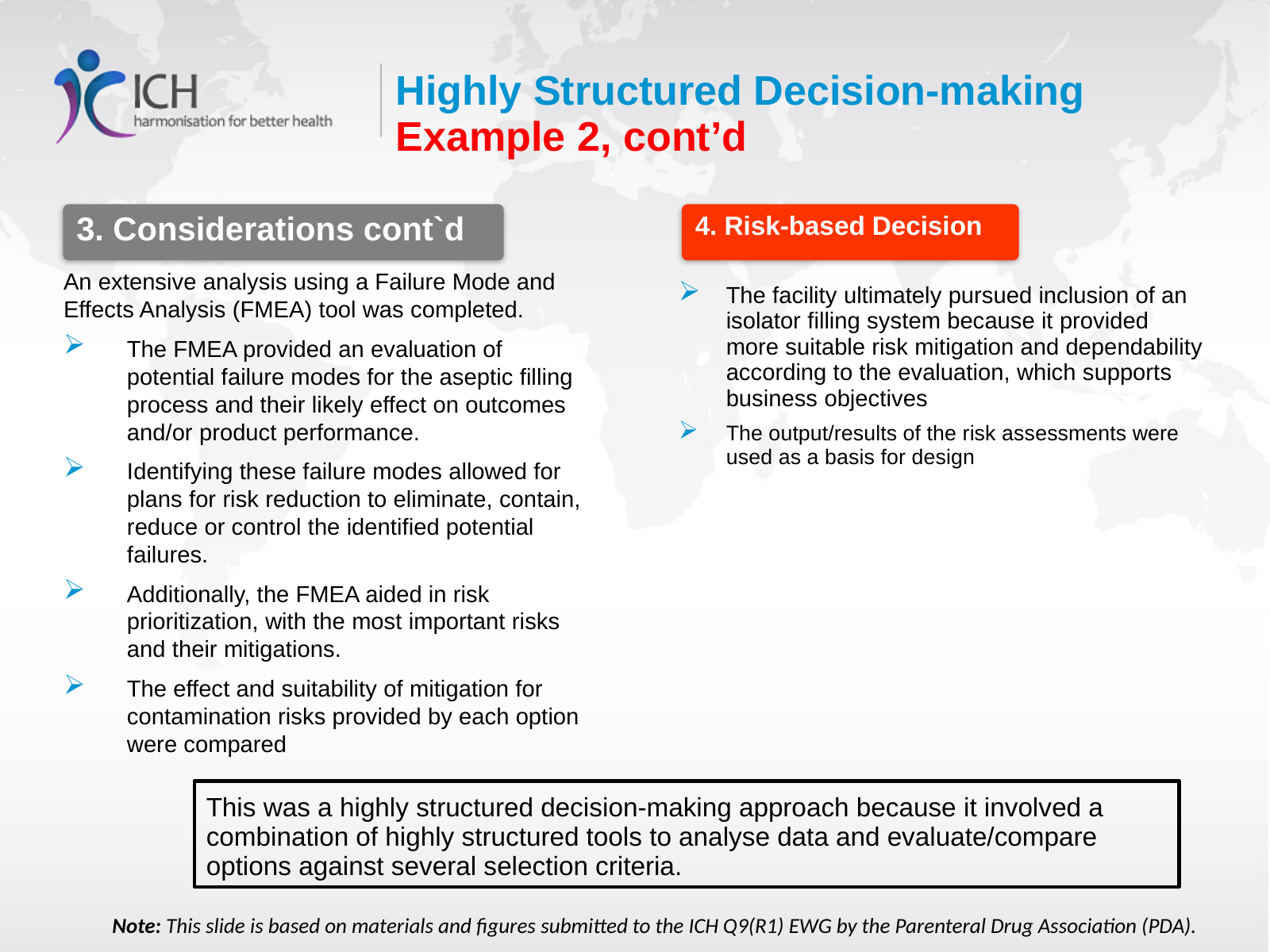

# Highly Structured Decision-making Example 2, cont’d
3. Considerations cont`d

4. Risk-based Decision

An extensive analysis using a Failure Mode and Effects Analysis (FMEA) tool was completed.
The FMEA provided an evaluation of potential failure modes for the aseptic filling process and their likely effect on outcomes and/or product performance.
Identifying these failure modes allowed for plans for risk reduction to eliminate, contain, reduce or control the identified potential failures.
Additionally, the FMEA aided in risk prioritization, with the most important risks and their mitigations.
The effect and suitability of mitigation for contamination risks provided by each option were compared

The facility ultimately pursued inclusion of an isolator filling system because it provided more suitable risk mitigation and dependability according to the evaluation, which supports business objectives
The output/results of the risk assessments were used as a basis for design

This was a highly structured decision-making approach because it involved a combination of highly structured tools to analyse data and evaluate/compare options against several selection criteria.
Note: This slide is based on materials and figures submitted to the ICH Q9(R1) EWG by the Parenteral Drug Association (PDA).